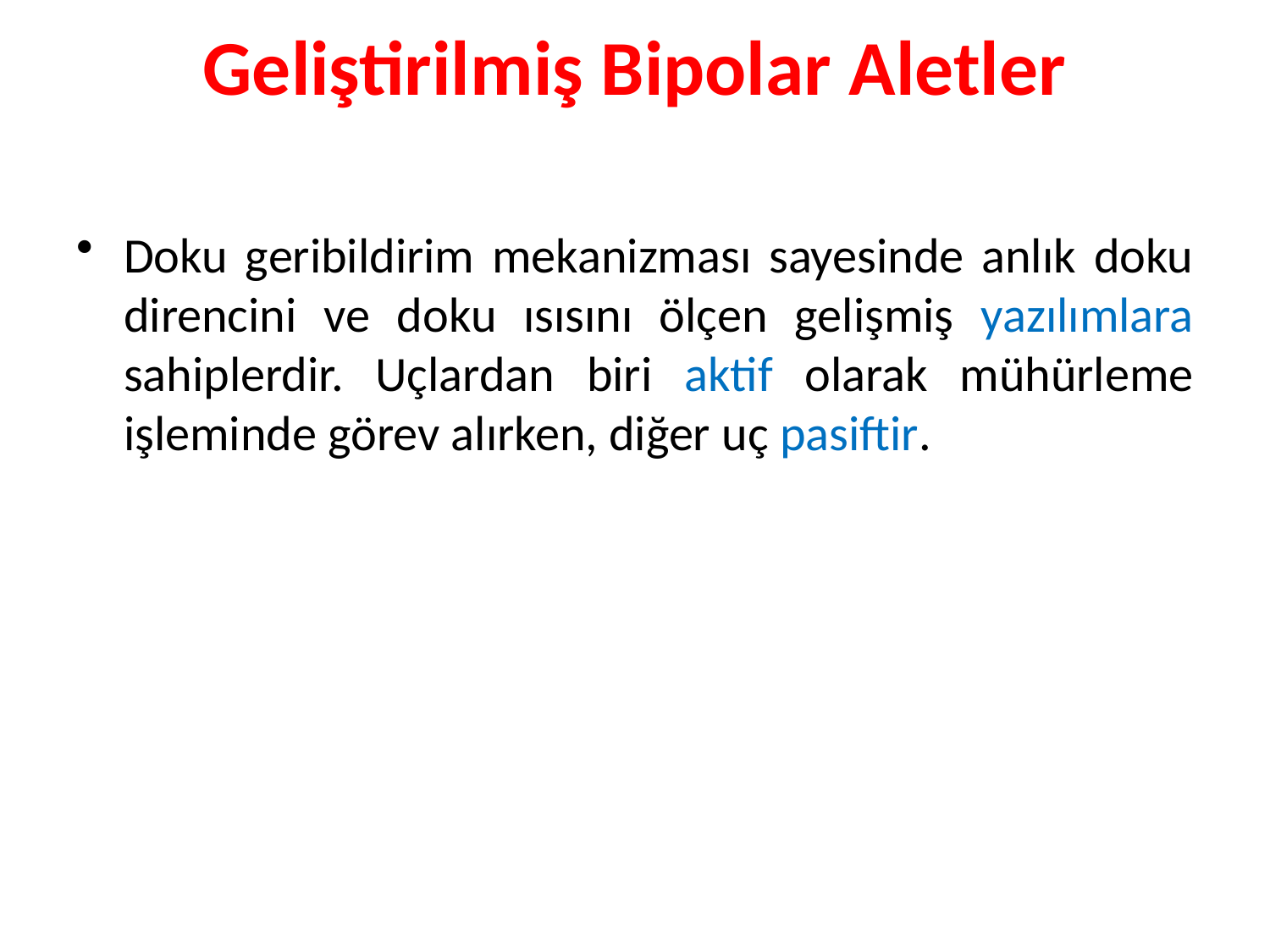

# Geliştirilmiş Bipolar Aletler

Doku geribildirim mekanizması sayesinde anlık doku direncini ve doku ısısını ölçen gelişmiş yazılımlara sahiplerdir. Uçlardan biri aktif olarak mühürleme işleminde görev alırken, diğer uç pasiftir.